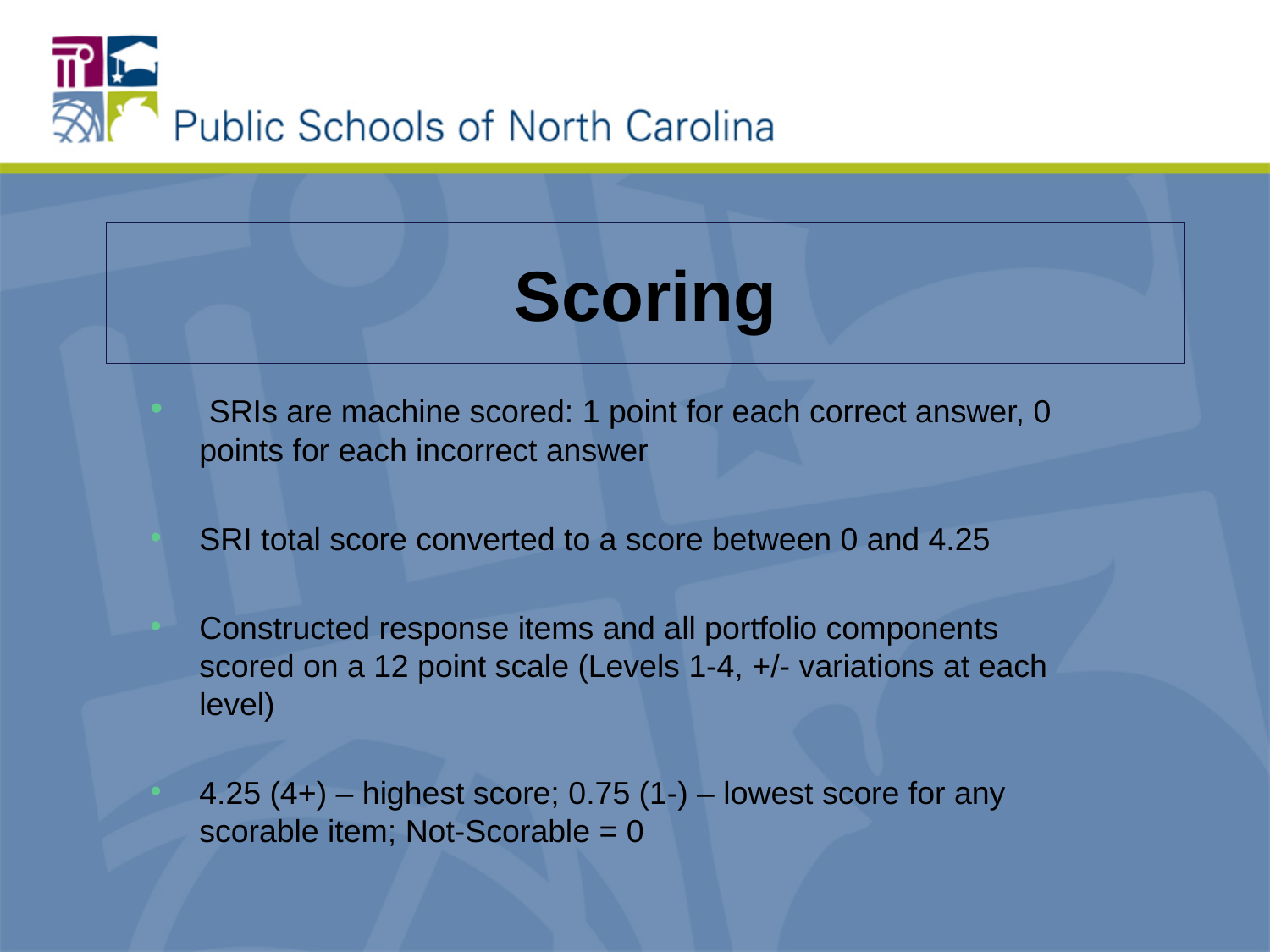

# Scoring
 SRIs are machine scored: 1 point for each correct answer, 0 points for each incorrect answer

SRI total score converted to a score between 0 and 4.25

Constructed response items and all portfolio components scored on a 12 point scale (Levels 1-4, +/- variations at each level)

4.25 (4+) – highest score; 0.75 (1-) – lowest score for any scorable item; Not-Scorable = 0